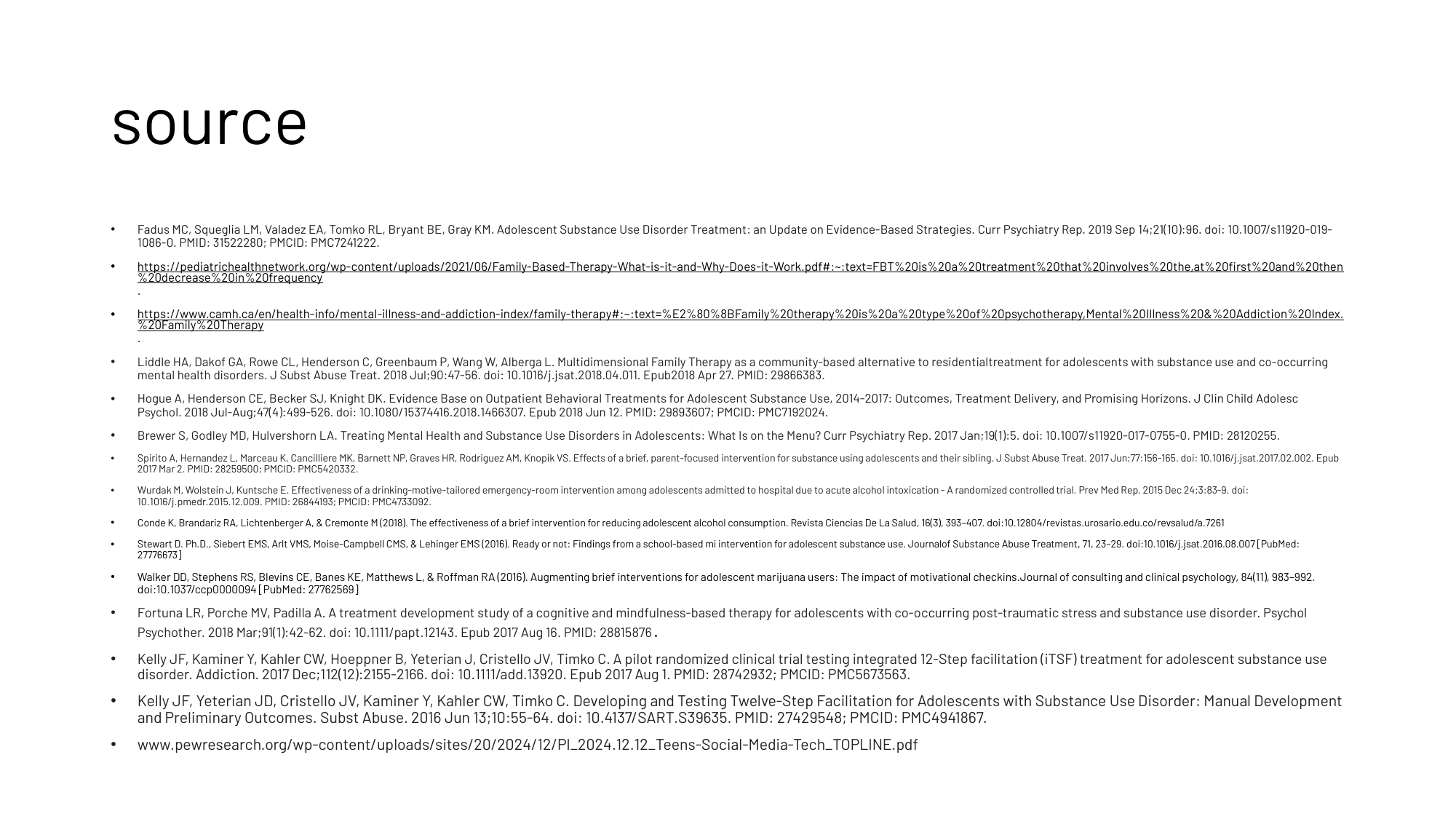

# source
Fadus MC, Squeglia LM, Valadez EA, Tomko RL, Bryant BE, Gray KM. Adolescent Substance Use Disorder Treatment: an Update on Evidence-Based Strategies. Curr Psychiatry Rep. 2019 Sep 14;21(10):96. doi: 10.1007/s11920-019-1086-0. PMID: 31522280; PMCID: PMC7241222.
https://pediatrichealthnetwork.org/wp-content/uploads/2021/06/Family-Based-Therapy-What-is-it-and-Why-Does-it-Work.pdf#:~:text=FBT%20is%20a%20treatment%20that%20involves%20the,at%20first%20and%20then%20decrease%20in%20frequency.
https://www.camh.ca/en/health-info/mental-illness-and-addiction-index/family-therapy#:~:text=%E2%80%8BFamily%20therapy%20is%20a%20type%20of%20psychotherapy,Mental%20Illness%20&%20Addiction%20Index.%20Family%20Therapy.
Liddle HA, Dakof GA, Rowe CL, Henderson C, Greenbaum P, Wang W, Alberga L. Multidimensional Family Therapy as a community-based alternative to residentialtreatment for adolescents with substance use and co-occurring mental health disorders. J Subst Abuse Treat. 2018 Jul;90:47-56. doi: 10.1016/j.jsat.2018.04.011. Epub2018 Apr 27. PMID: 29866383.
Hogue A, Henderson CE, Becker SJ, Knight DK. Evidence Base on Outpatient Behavioral Treatments for Adolescent Substance Use, 2014-2017: Outcomes, Treatment Delivery, and Promising Horizons. J Clin Child Adolesc Psychol. 2018 Jul-Aug;47(4):499-526. doi: 10.1080/15374416.2018.1466307. Epub 2018 Jun 12. PMID: 29893607; PMCID: PMC7192024.
Brewer S, Godley MD, Hulvershorn LA. Treating Mental Health and Substance Use Disorders in Adolescents: What Is on the Menu? Curr Psychiatry Rep. 2017 Jan;19(1):5. doi: 10.1007/s11920-017-0755-0. PMID: 28120255.
Spirito A, Hernandez L, Marceau K, Cancilliere MK, Barnett NP, Graves HR, Rodriguez AM, Knopik VS. Effects of a brief, parent-focused intervention for substance using adolescents and their sibling. J Subst Abuse Treat. 2017 Jun;77:156-165. doi: 10.1016/j.jsat.2017.02.002. Epub 2017 Mar 2. PMID: 28259500; PMCID: PMC5420332.
Wurdak M, Wolstein J, Kuntsche E. Effectiveness of a drinking-motive-tailored emergency-room intervention among adolescents admitted to hospital due to acute alcohol intoxication - A randomized controlled trial. Prev Med Rep. 2015 Dec 24;3:83-9. doi: 10.1016/j.pmedr.2015.12.009. PMID: 26844193; PMCID: PMC4733092.
Conde K, Brandariz RA, Lichtenberger A, & Cremonte M (2018). The effectiveness of a brief intervention for reducing adolescent alcohol consumption. Revista Ciencias De La Salud, 16(3), 393–407. doi:10.12804/revistas.urosario.edu.co/revsalud/a.7261
Stewart D. Ph.D., Siebert EMS, Arlt VMS, Moise-Campbell CMS, & Lehinger EMS (2016). Ready or not: Findings from a school-based mi intervention for adolescent substance use. Journalof Substance Abuse Treatment, 71, 23–29. doi:10.1016/j.jsat.2016.08.007 [PubMed: 27776673]
Walker DD, Stephens RS, Blevins CE, Banes KE, Matthews L, & Roffman RA (2016). Augmenting brief interventions for adolescent marijuana users: The impact of motivational checkins.Journal of consulting and clinical psychology, 84(11), 983–992. doi:10.1037/ccp0000094 [PubMed: 27762569]
Fortuna LR, Porche MV, Padilla A. A treatment development study of a cognitive and mindfulness-based therapy for adolescents with co-occurring post-traumatic stress and substance use disorder. Psychol Psychother. 2018 Mar;91(1):42-62. doi: 10.1111/papt.12143. Epub 2017 Aug 16. PMID: 28815876.
Kelly JF, Kaminer Y, Kahler CW, Hoeppner B, Yeterian J, Cristello JV, Timko C. A pilot randomized clinical trial testing integrated 12-Step facilitation (iTSF) treatment for adolescent substance use disorder. Addiction. 2017 Dec;112(12):2155-2166. doi: 10.1111/add.13920. Epub 2017 Aug 1. PMID: 28742932; PMCID: PMC5673563.
Kelly JF, Yeterian JD, Cristello JV, Kaminer Y, Kahler CW, Timko C. Developing and Testing Twelve-Step Facilitation for Adolescents with Substance Use Disorder: Manual Development and Preliminary Outcomes. Subst Abuse. 2016 Jun 13;10:55-64. doi: 10.4137/SART.S39635. PMID: 27429548; PMCID: PMC4941867.
www.pewresearch.org/wp-content/uploads/sites/20/2024/12/PI_2024.12.12_Teens-Social-Media-Tech_TOPLINE.pdf